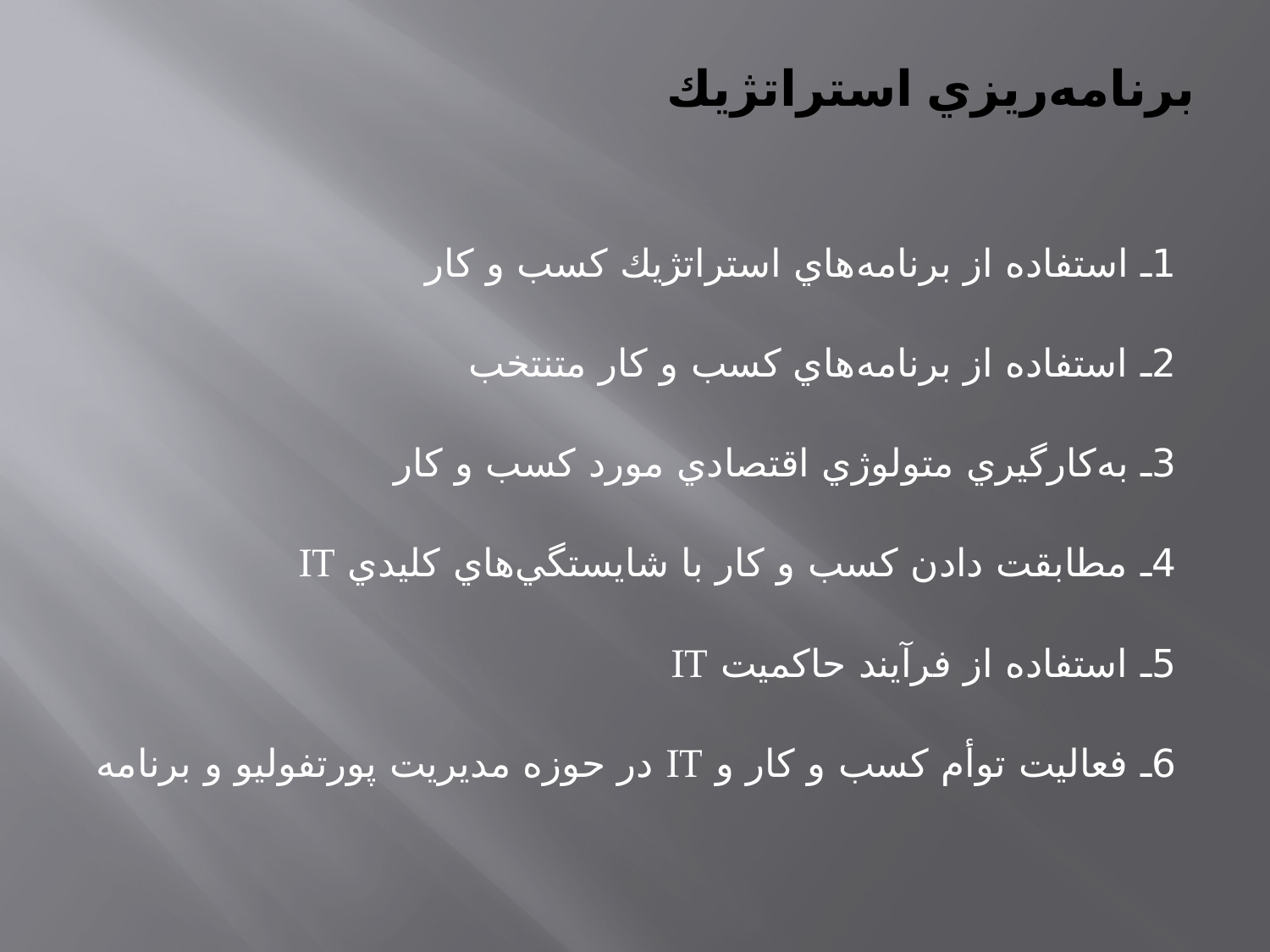

# برنامه‌ريزي استراتژيك
1ـ استفاده از برنامه‌هاي استراتژيك كسب و كار
2ـ استفاده از برنامه‌هاي كسب و كار متنتخب
3ـ به‌كارگيري متولوژي اقتصادي مورد كسب و كار
4ـ مطابقت دادن كسب و كار با شايستگي‌هاي كليدي IT
5ـ استفاده از فرآيند حاكميت IT
6ـ فعاليت توأم كسب و كار و IT در حوزه مديريت پورتفوليو و برنامه